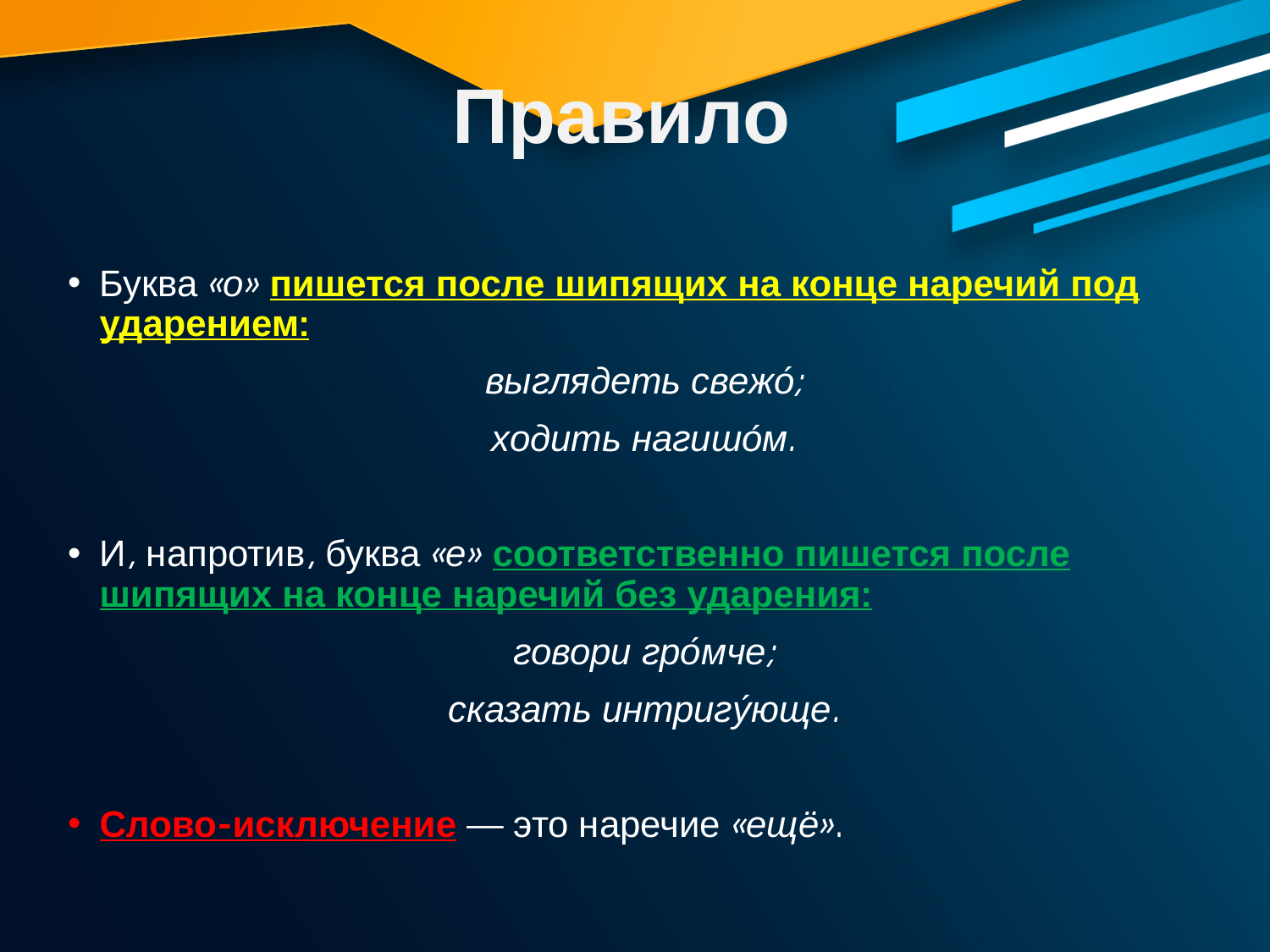

# Правило

Буква «о» пишется после шипящих на конце наречий под ударением:
выглядеть свежо́;
ходить нагишо́м.

И, напротив, буква «е» соответственно пишется после шипящих на конце наречий без ударения:
говори гро́мче;
сказать интригу́юще.

Слово-исключение — это наречие «ещё».